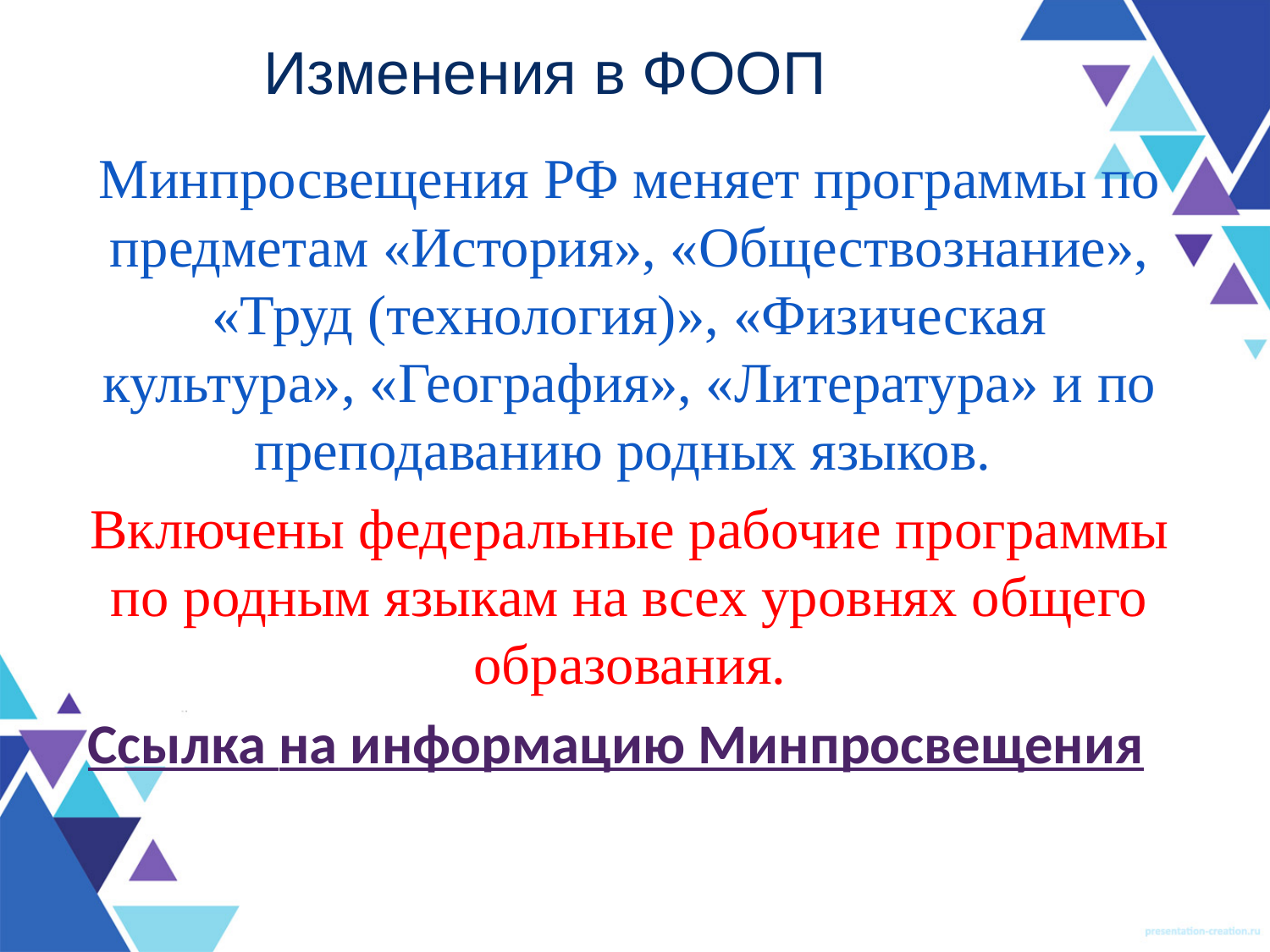

# Изменения в ФООП
Минпросвещения РФ меняет программы по предметам «История», «Обществознание», «Труд (технология)», «Физическая культура», «География», «Литература» и по преподаванию родных языков.
Включены федеральные рабочие программы по родным языкам на всех уровнях общего образования.
Ссылка на информацию Минпросвещения